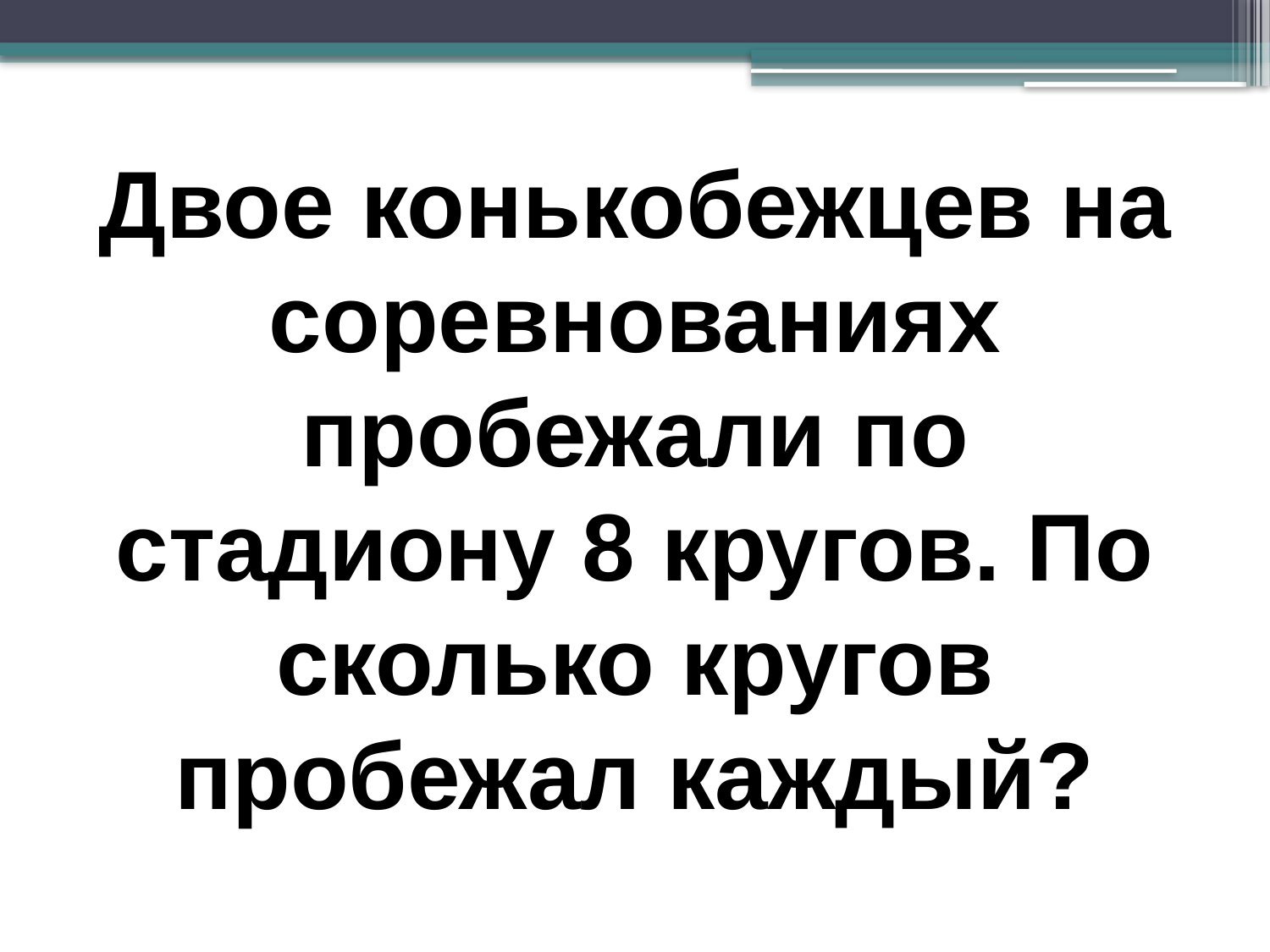

# Двое конькобежцев на соревнованиях пробежали по стадиону 8 кругов. По сколько кругов пробежал каждый?